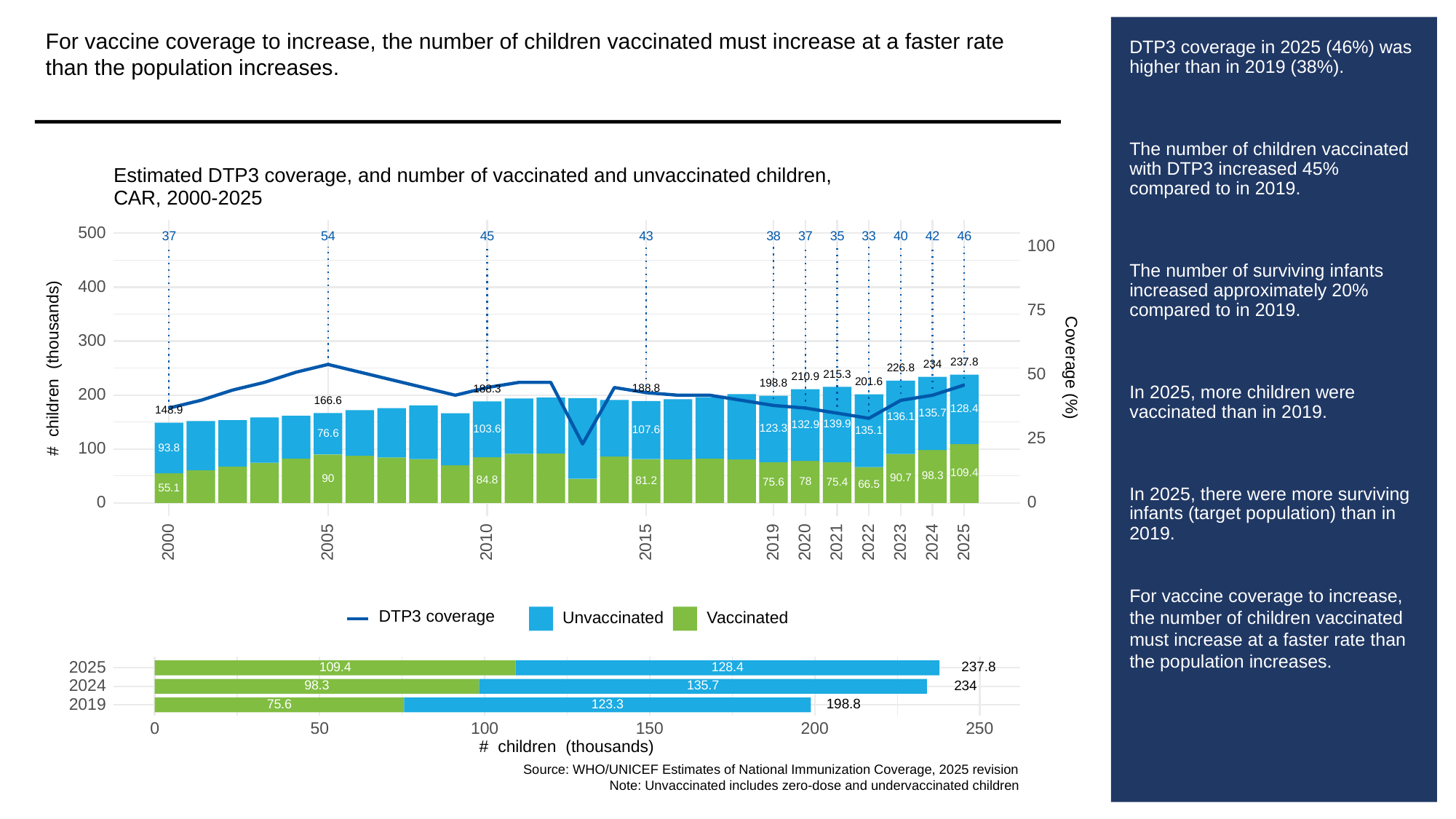

For vaccine coverage to increase, the number of children vaccinated must increase at a faster rate than the population increases.
# DTP3 coverage in 2025 (46%) was higher than in 2019 (38%).

The number of children vaccinated with DTP3 increased 45% compared to in 2019.

The number of surviving infants increased approximately 20% compared to in 2019.

In 2025, more children were vaccinated than in 2019.

In 2025, there were more surviving infants (target population) than in 2019.

For vaccine coverage to increase, the number of children vaccinated must increase at a faster rate than the population increases.

Estimated DTP3 coverage, and number of vaccinated and unvaccinated children,
CAR, 2000-2025

500
37
43
38
37
35
33
40
46
54
45
42

100

400

75

300

237.8
#  children  (thousands)
Coverage (%)
234
226.8

50
215.3
210.9

201.6
198.8

188.8
188.3

200

166.6

128.4

148.9

135.7

136.1

139.9
132.9

123.3
103.6
107.6
135.1
76.6
25
100
93.8

109.4

98.3

90.7
90
84.8

81.2
78
75.6
75.4

66.5
55.1
0
0

2023
2000
2005
2010
2015
2019
2020
2021
2022
2024
2025

DTP3 coverage
Unvaccinated
Vaccinated

2025
237.8
109.4
128.4

2024
234
98.3
135.7

2019
198.8
123.3
75.6

0
50
100
150
200
250
#  children  (thousands)
Source: WHO/UNICEF Estimates of National Immunization Coverage, 2025 revision
Note: Unvaccinated includes zero-dose and undervaccinated children